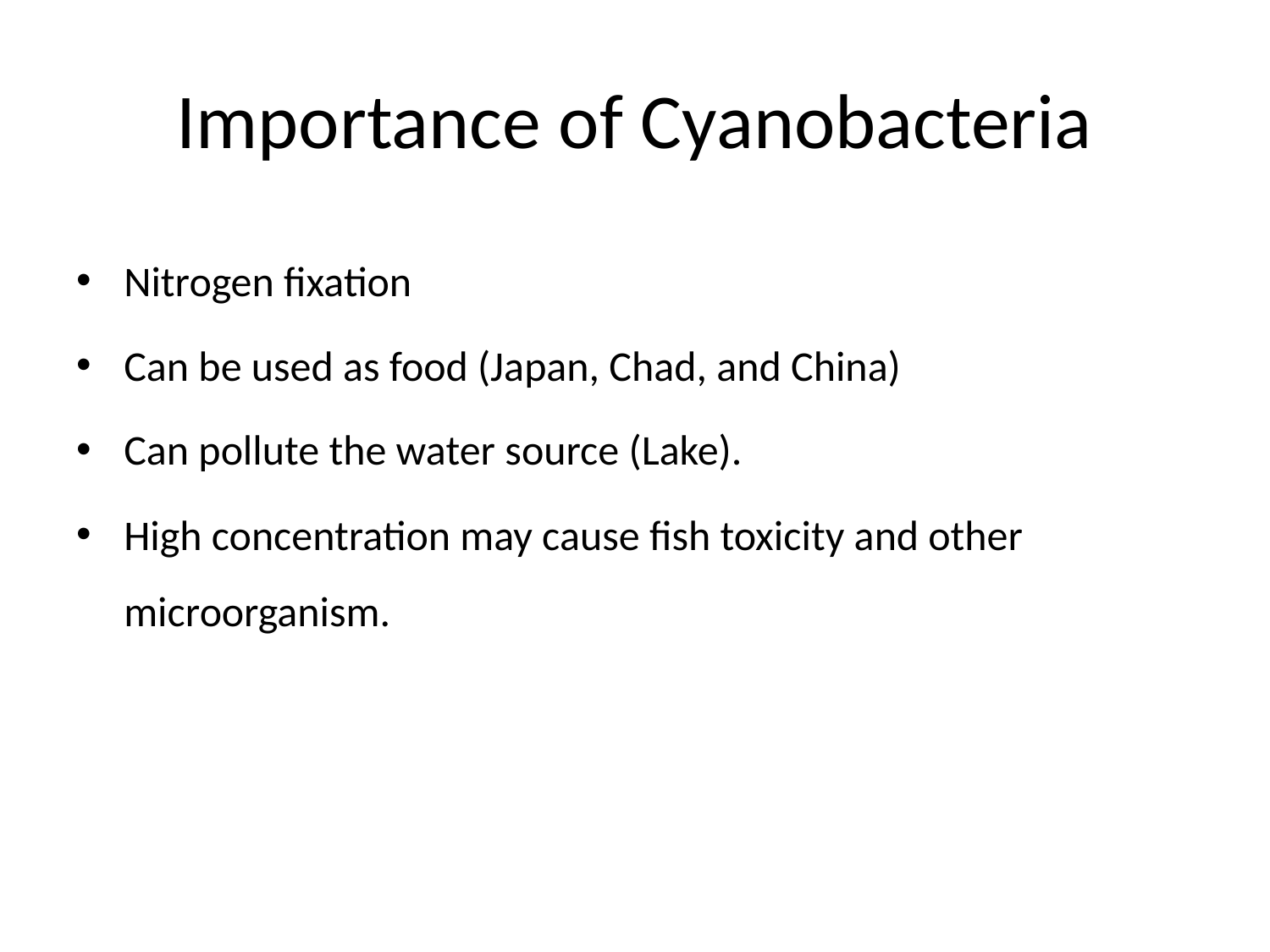

# Importance of Cyanobacteria
Nitrogen fixation
Can be used as food (Japan, Chad, and China)
Can pollute the water source (Lake).
High concentration may cause fish toxicity and other microorganism.